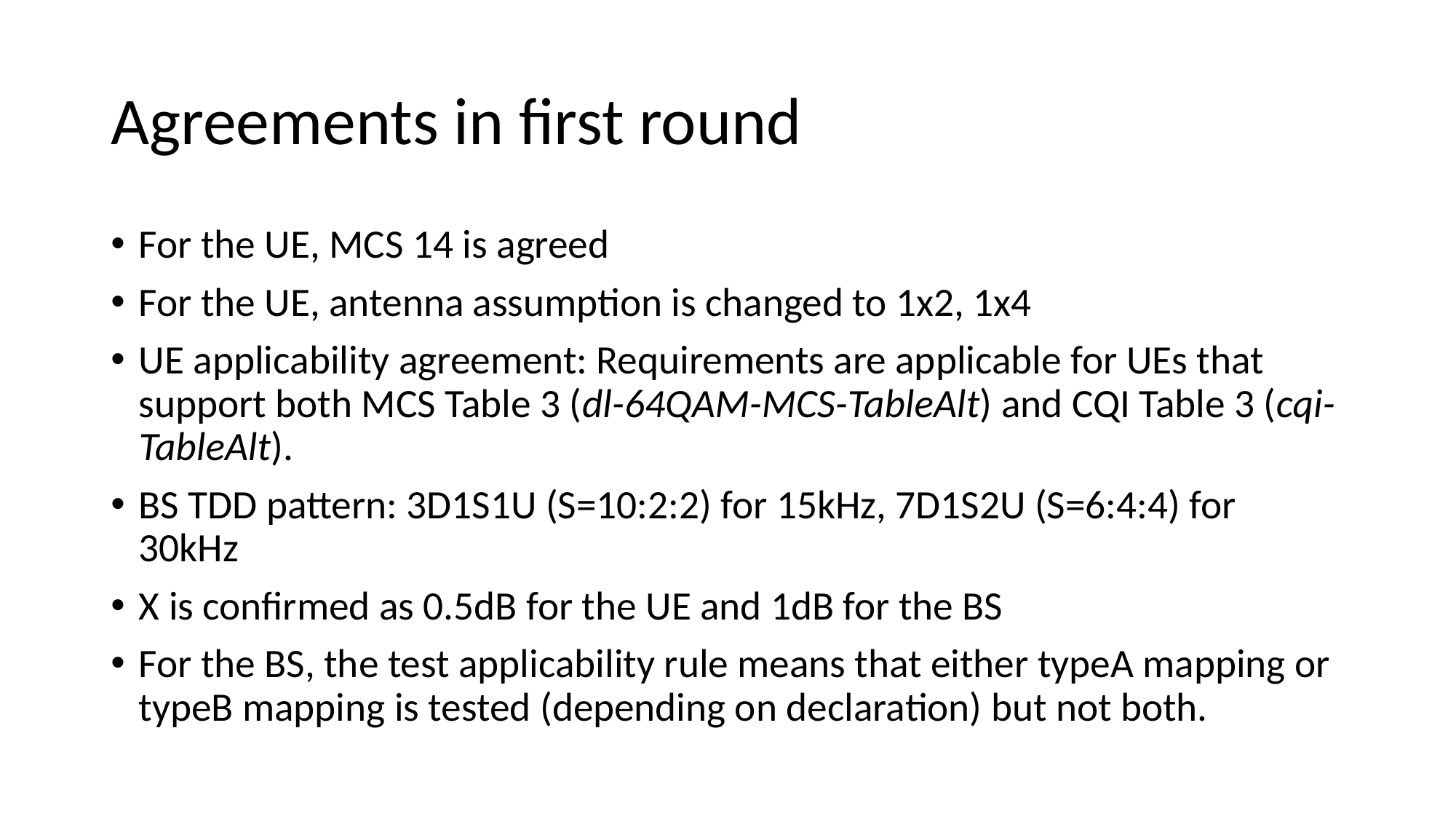

# Agreements in first round
For the UE, MCS 14 is agreed
For the UE, antenna assumption is changed to 1x2, 1x4
UE applicability agreement: Requirements are applicable for UEs that support both MCS Table 3 (dl-64QAM-MCS-TableAlt) and CQI Table 3 (cqi-TableAlt).
BS TDD pattern: 3D1S1U (S=10:2:2) for 15kHz, 7D1S2U (S=6:4:4) for 30kHz
X is confirmed as 0.5dB for the UE and 1dB for the BS
For the BS, the test applicability rule means that either typeA mapping or typeB mapping is tested (depending on declaration) but not both.